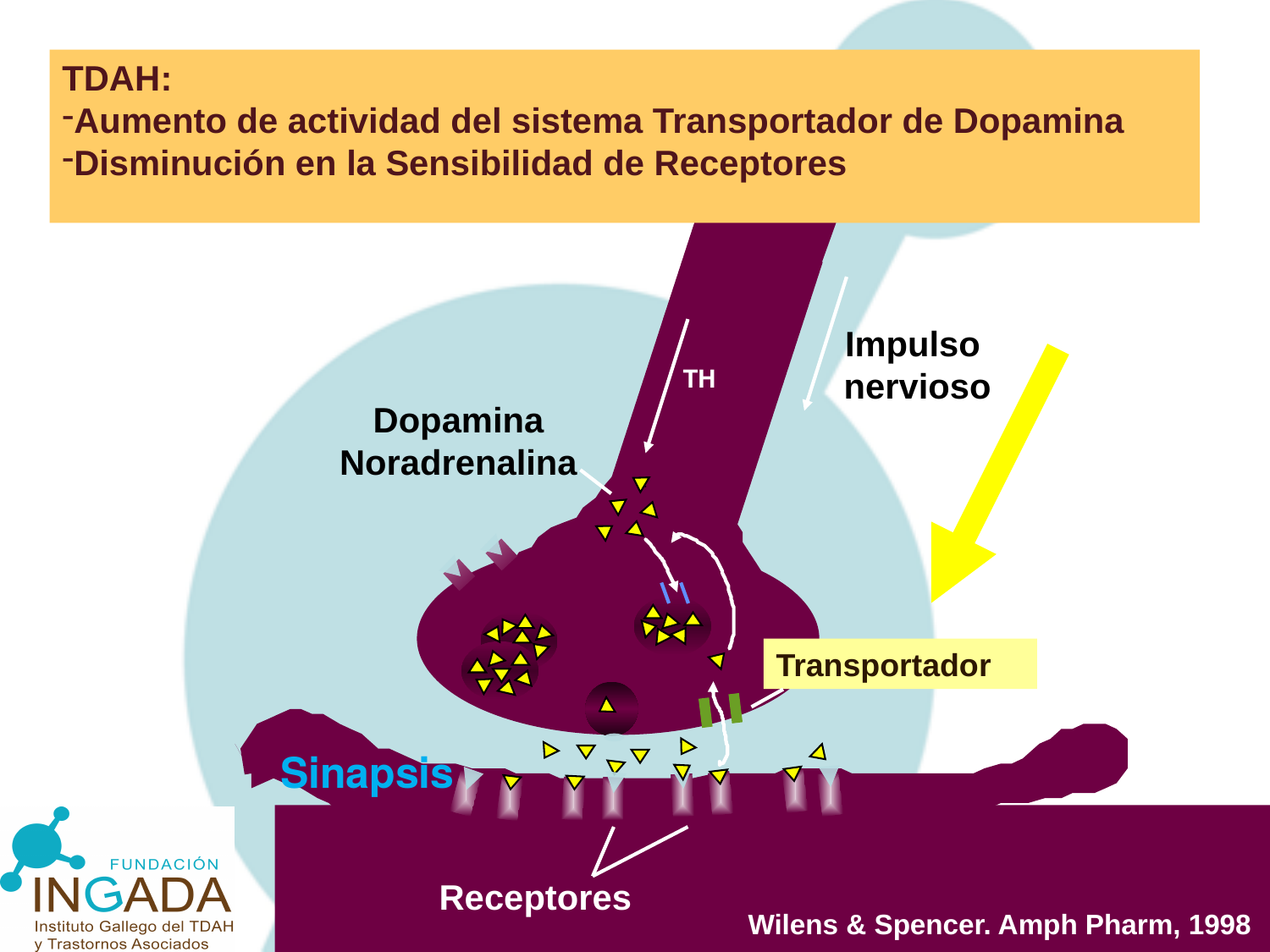

Transmisión de catecolaminas y TDAH

TDAH:
Aumento de actividad del sistema Transportador de Dopamina
Disminución en la Sensibilidad de Receptores

Impulso
nervioso

TH
Dopamina
Noradrenalina

Transportador

Sinapsis

Receptores
Wilens & Spencer. Amph Pharm, 1998